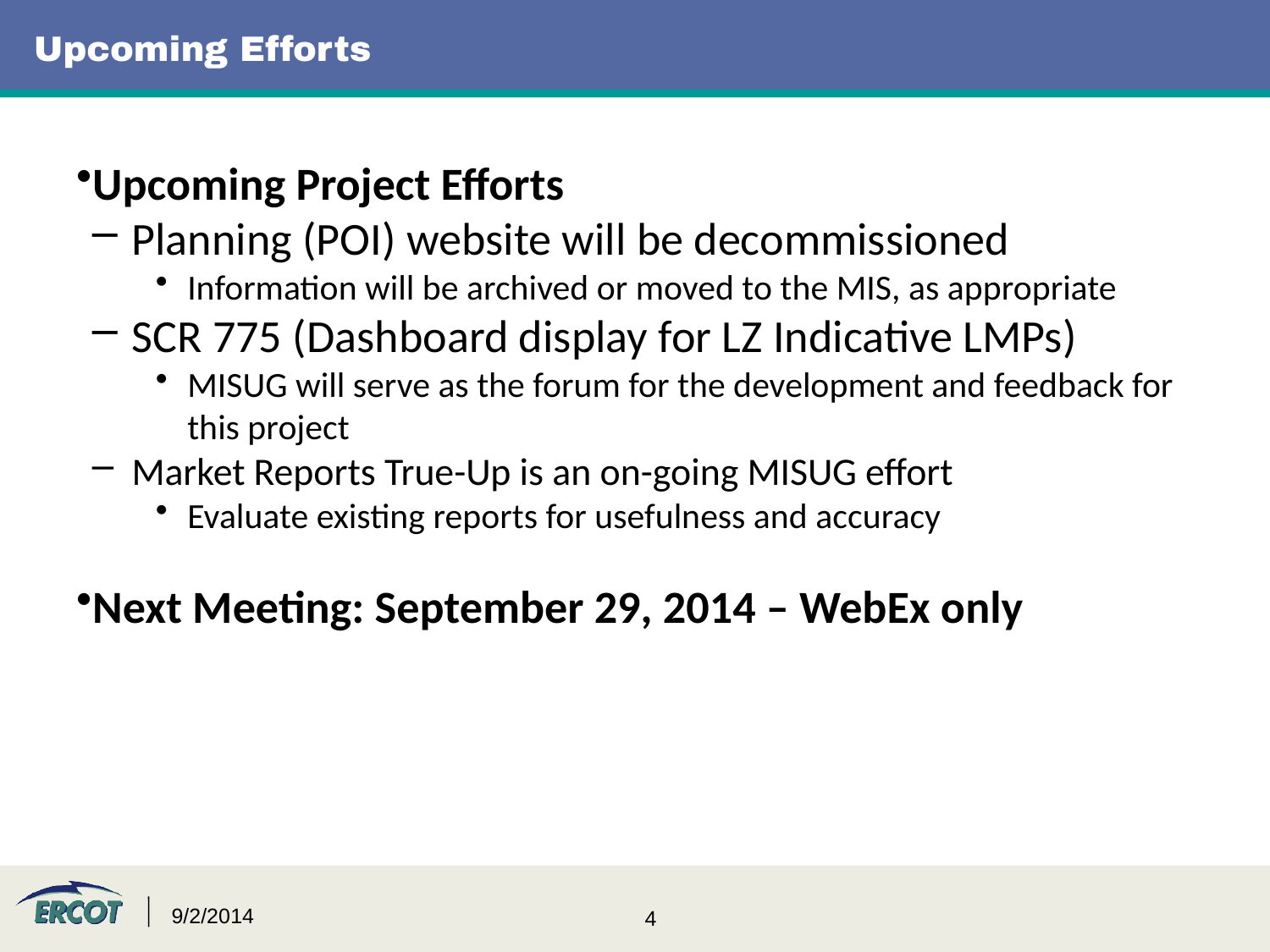

# Upcoming Efforts
Upcoming Project Efforts
Planning (POI) website will be decommissioned
Information will be archived or moved to the MIS, as appropriate
SCR 775 (Dashboard display for LZ Indicative LMPs)
MISUG will serve as the forum for the development and feedback for this project
Market Reports True-Up is an on-going MISUG effort
Evaluate existing reports for usefulness and accuracy

Next Meeting: September 29, 2014 – WebEx only
9/2/2014